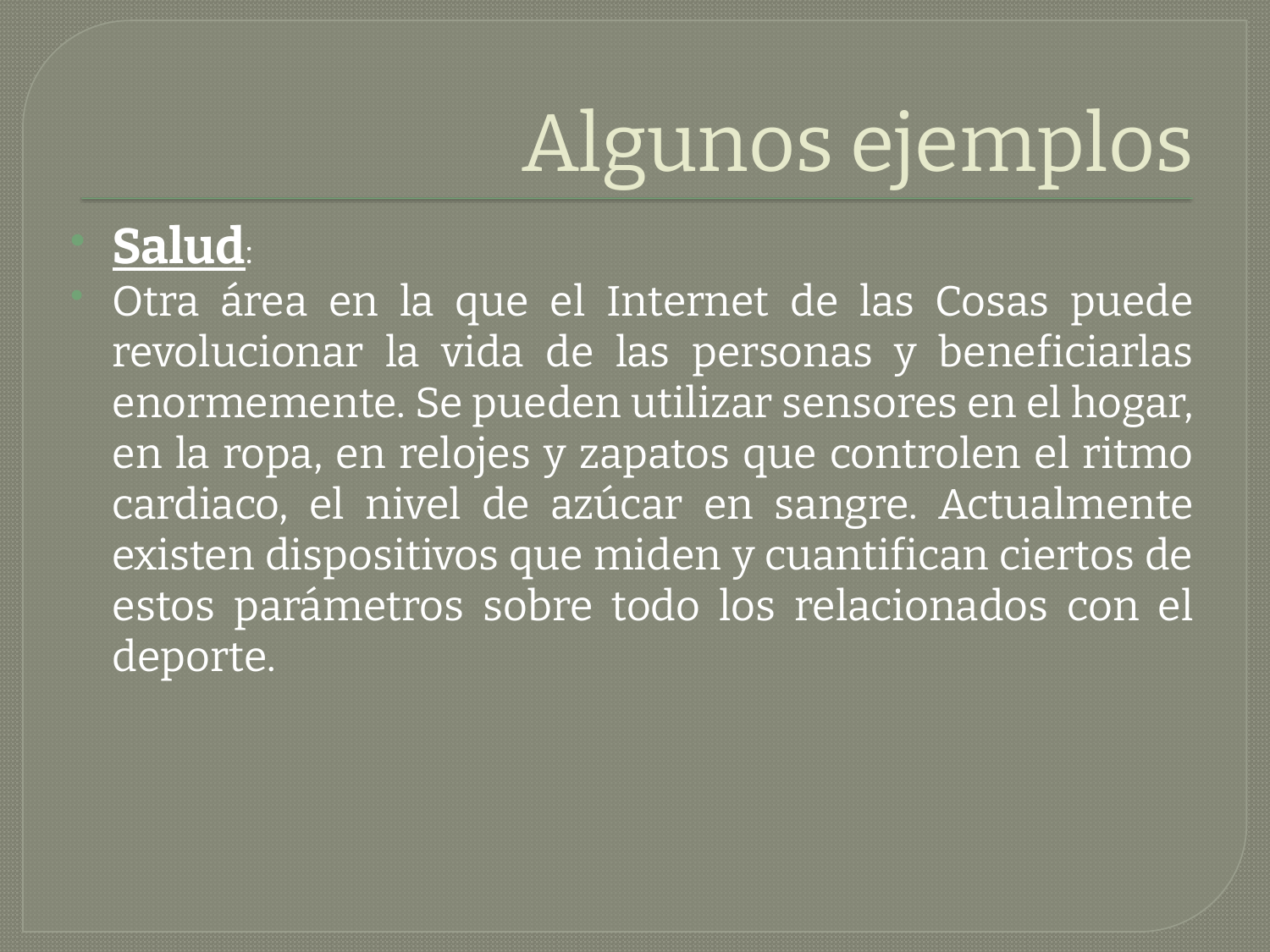

# Algunos ejemplos
Salud:
Otra área en la que el Internet de las Cosas puede revolucionar la vida de las personas y beneficiarlas enormemente. Se pueden utilizar sensores en el hogar, en la ropa, en relojes y zapatos que controlen el ritmo cardiaco, el nivel de azúcar en sangre. Actualmente existen dispositivos que miden y cuantifican ciertos de estos parámetros sobre todo los relacionados con el deporte.